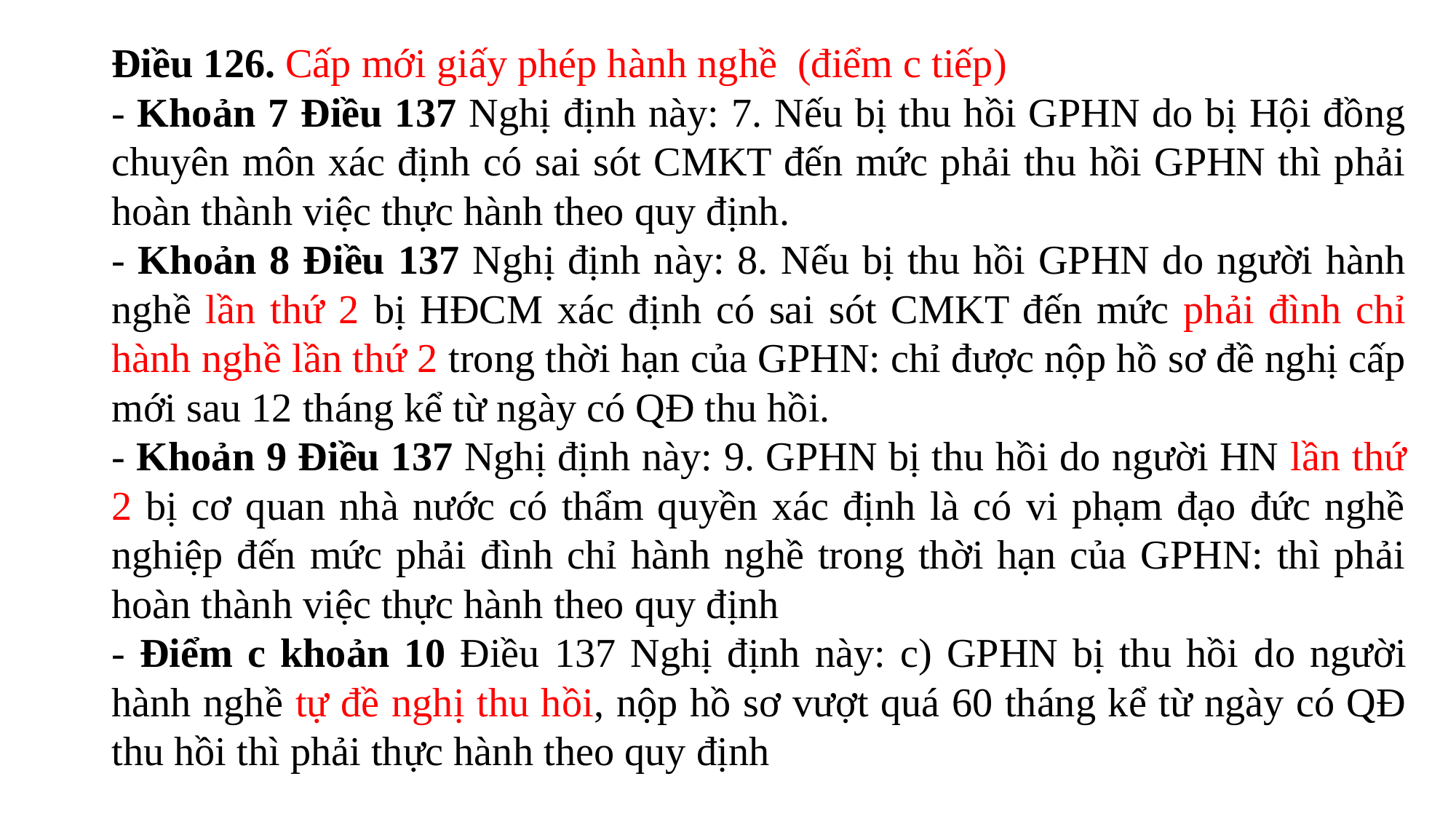

Điều 126. Cấp mới giấy phép hành nghề  (điểm c tiếp)
- Khoản 7 Điều 137 Nghị định này: 7. Nếu bị thu hồi GPHN do bị Hội đồng chuyên môn xác định có sai sót CMKT đến mức phải thu hồi GPHN thì phải hoàn thành việc thực hành theo quy định.
- Khoản 8 Điều 137 Nghị định này: 8. Nếu bị thu hồi GPHN do người hành nghề lần thứ 2 bị HĐCM xác định có sai sót CMKT đến mức phải đình chỉ hành nghề lần thứ 2 trong thời hạn của GPHN: chỉ được nộp hồ sơ đề nghị cấp mới sau 12 tháng kể từ ngày có QĐ thu hồi.
- Khoản 9 Điều 137 Nghị định này: 9. GPHN bị thu hồi do người HN lần thứ 2 bị cơ quan nhà nước có thẩm quyền xác định là có vi phạm đạo đức nghề nghiệp đến mức phải đình chỉ hành nghề trong thời hạn của GPHN: thì phải hoàn thành việc thực hành theo quy định
- Điểm c khoản 10 Điều 137 Nghị định này: c) GPHN bị thu hồi do người hành nghề tự đề nghị thu hồi, nộp hồ sơ vượt quá 60 tháng kể từ ngày có QĐ thu hồi thì phải thực hành theo quy định